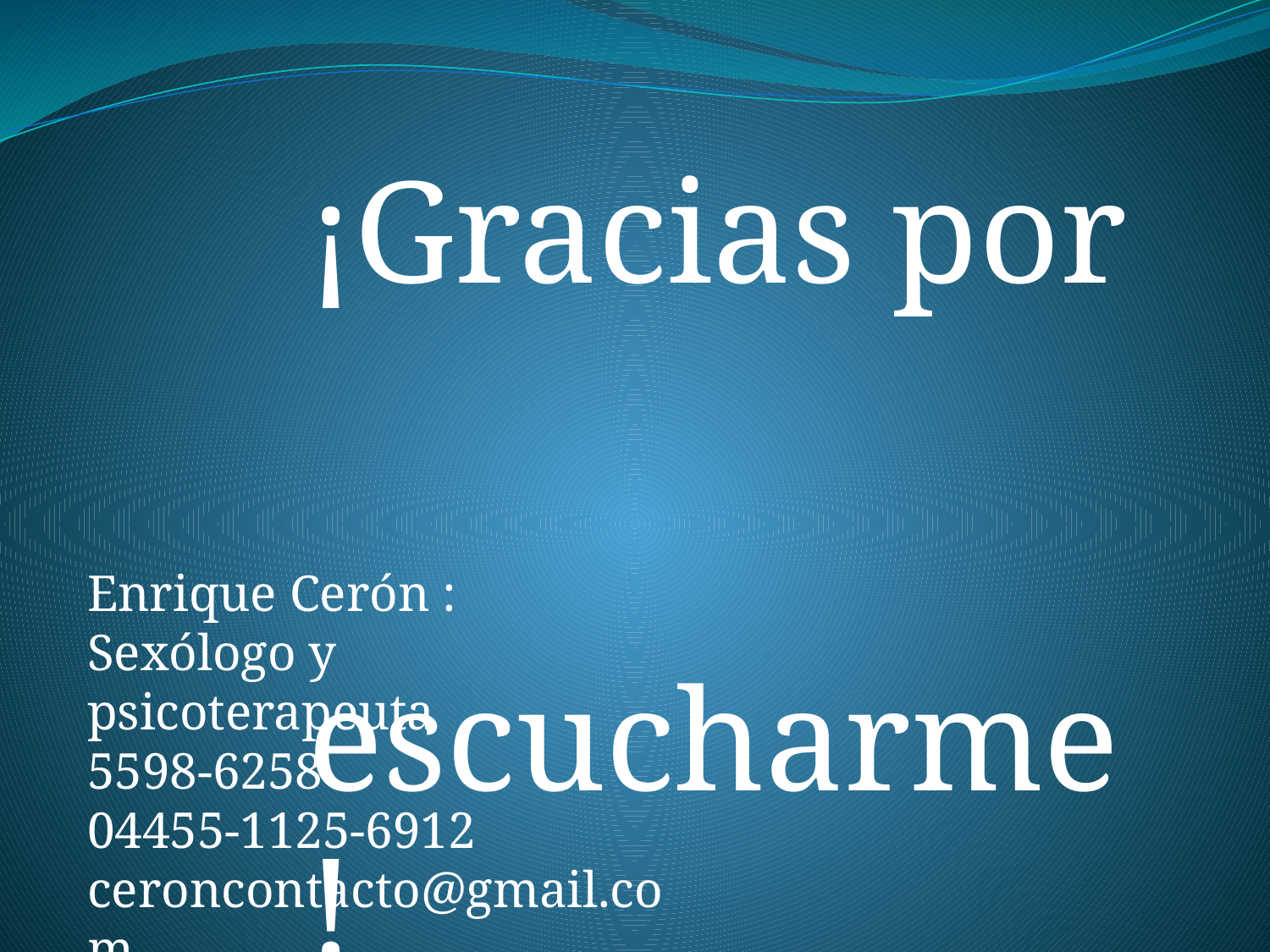

¡Gracias por
 escucharme!

Enrique Cerón :
Sexólogo y psicoterapeuta
5598-6258
04455-1125-6912
ceroncontacto@gmail.com